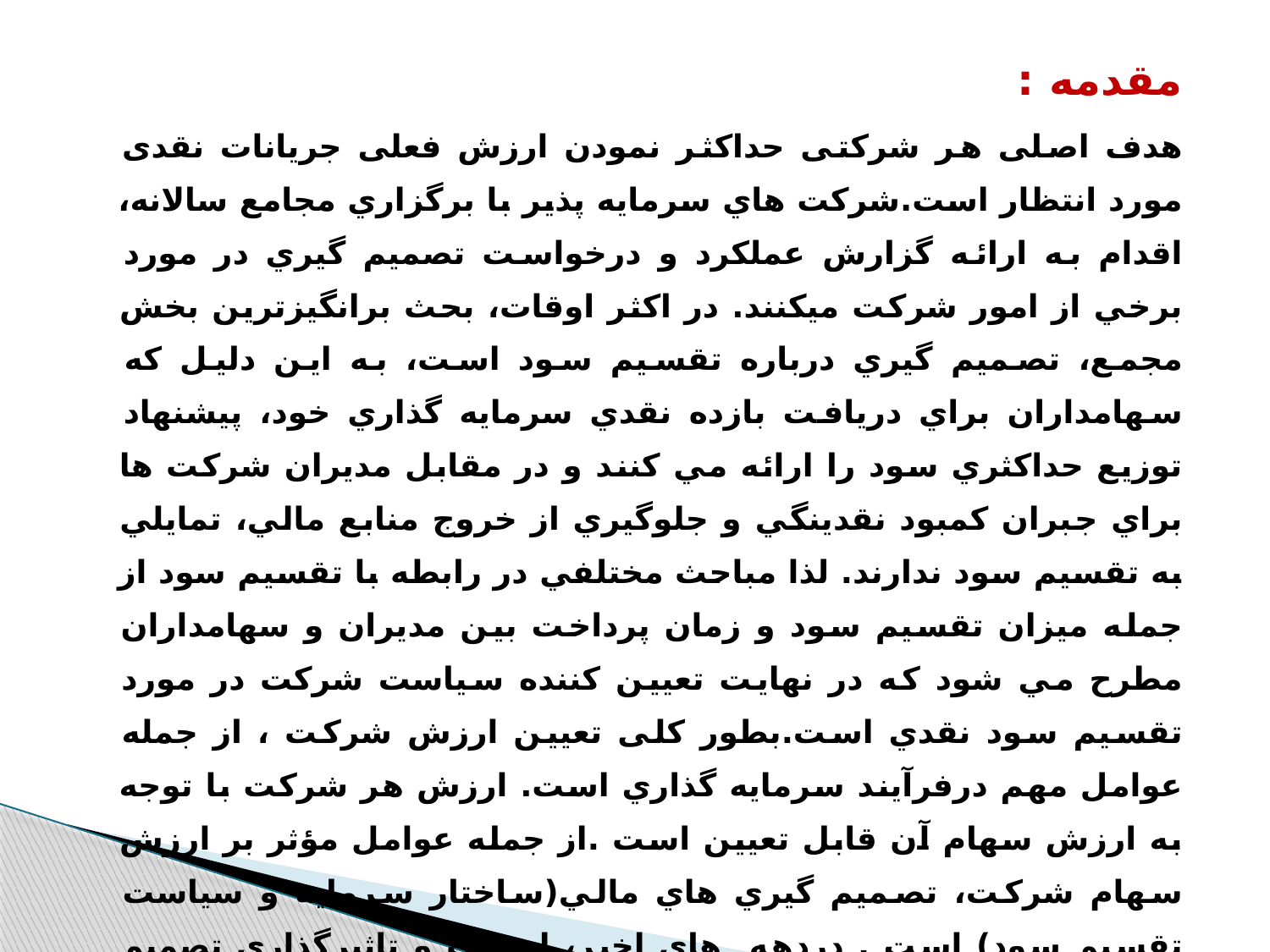

مقدمه :
هدف اصلی هر شرکتی حداکثر نمودن ارزش فعلی جریانات نقدی مورد انتظار است.شركت هاي سرمايه پذير با برگزاري مجامع سالانه، اقدام به ارائه گزارش عملكرد و درخواست تصميم گيري در مورد برخي از امور شركت ميكنند. در اكثر اوقات، بحث برانگيزترين بخش مجمع، تصميم گيري درباره تقسيم سود است، به اين دليل كه سهامداران براي دريافت بازده نقدي سرمايه گذاري خود، پيشنهاد توزيع حداكثري سود را ارائه مي كنند و در مقابل مديران شركت ها براي جبران كمبود نقدينگي و جلوگيري از خروج منابع مالي، تمايلي به تقسيم سود ندارند. لذا مباحث مختلفي در رابطه با تقسيم سود از جمله ميزان تقسيم سود و زمان پرداخت بين مديران و سهامداران مطرح مي شود كه در نهايت تعيين كننده سياست شركت در مورد تقسيم سود نقدي است.بطور کلی تعيين ارزش شركت ، از جمله عوامل مهم درفرآيند سرمايه گذاري است. ارزش هر شركت با توجه به ارزش سهام آن قابل تعيين است .از جمله عوامل مؤثر بر ارزش سهام شركت، تصميم گيري هاي مالي(ساختار سرمايه و سياست تقسيم سود) است . دردهه  هاي اخير، اهميت و تاثيرگذاري تصميم گيريهاي مالي بر ارزش شركت، به يكي از موضوعهاي اصلي در پژوهشهاي دانشگاهي، تبديل شده است .